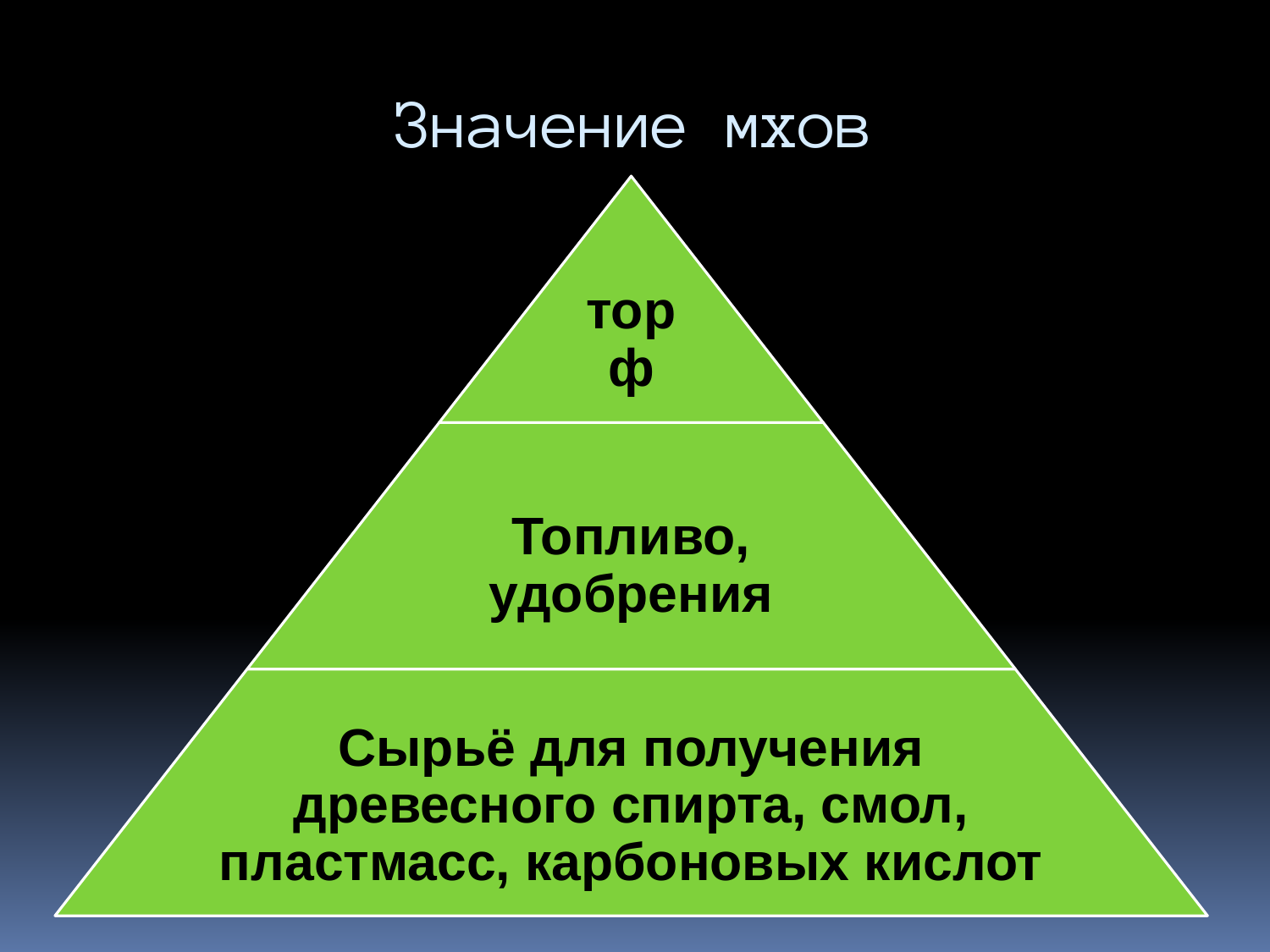

# Значение мхов
торф
Топливо, удобрения
Сырьё для получения древесного спирта, смол, пластмасс, карбоновых кислот